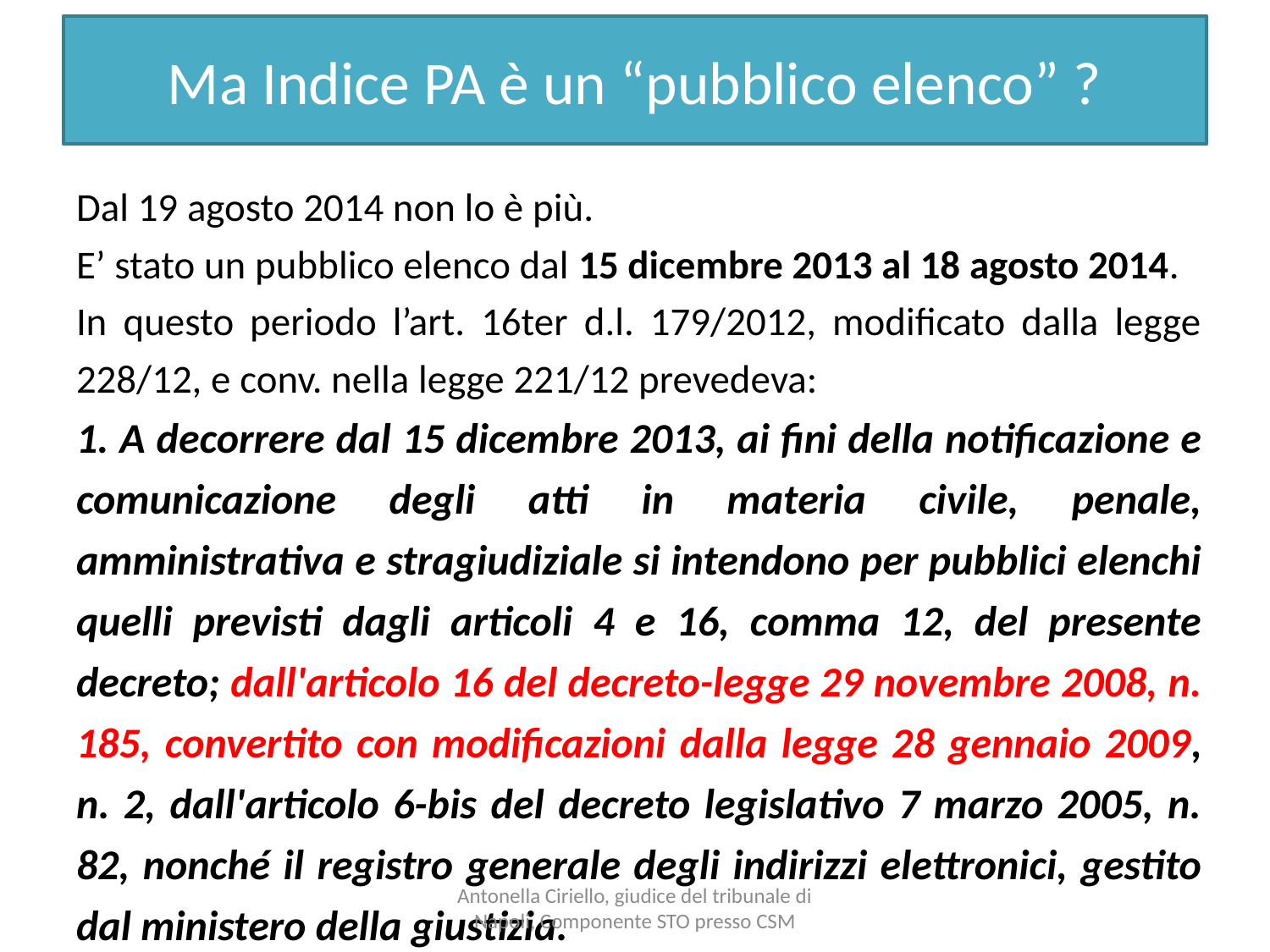

# Ma Indice PA è un “pubblico elenco” ?
Dal 19 agosto 2014 non lo è più.
E’ stato un pubblico elenco dal 15 dicembre 2013 al 18 agosto 2014.
In questo periodo l’art. 16ter d.l. 179/2012, modificato dalla legge 228/12, e conv. nella legge 221/12 prevedeva:
1. A decorrere dal 15 dicembre 2013, ai fini della notificazione e comunicazione degli atti in materia civile, penale, amministrativa e stragiudiziale si intendono per pubblici elenchi quelli previsti dagli articoli 4 e 16, comma 12, del presente decreto; dall'articolo 16 del decreto-legge 29 novembre 2008, n. 185, convertito con modificazioni dalla legge 28 gennaio 2009, n. 2, dall'articolo 6-bis del decreto legislativo 7 marzo 2005, n. 82, nonché il registro generale degli indirizzi elettronici, gestito dal ministero della giustizia.
Antonella Ciriello, giudice del tribunale di Napoli, Componente STO presso CSM